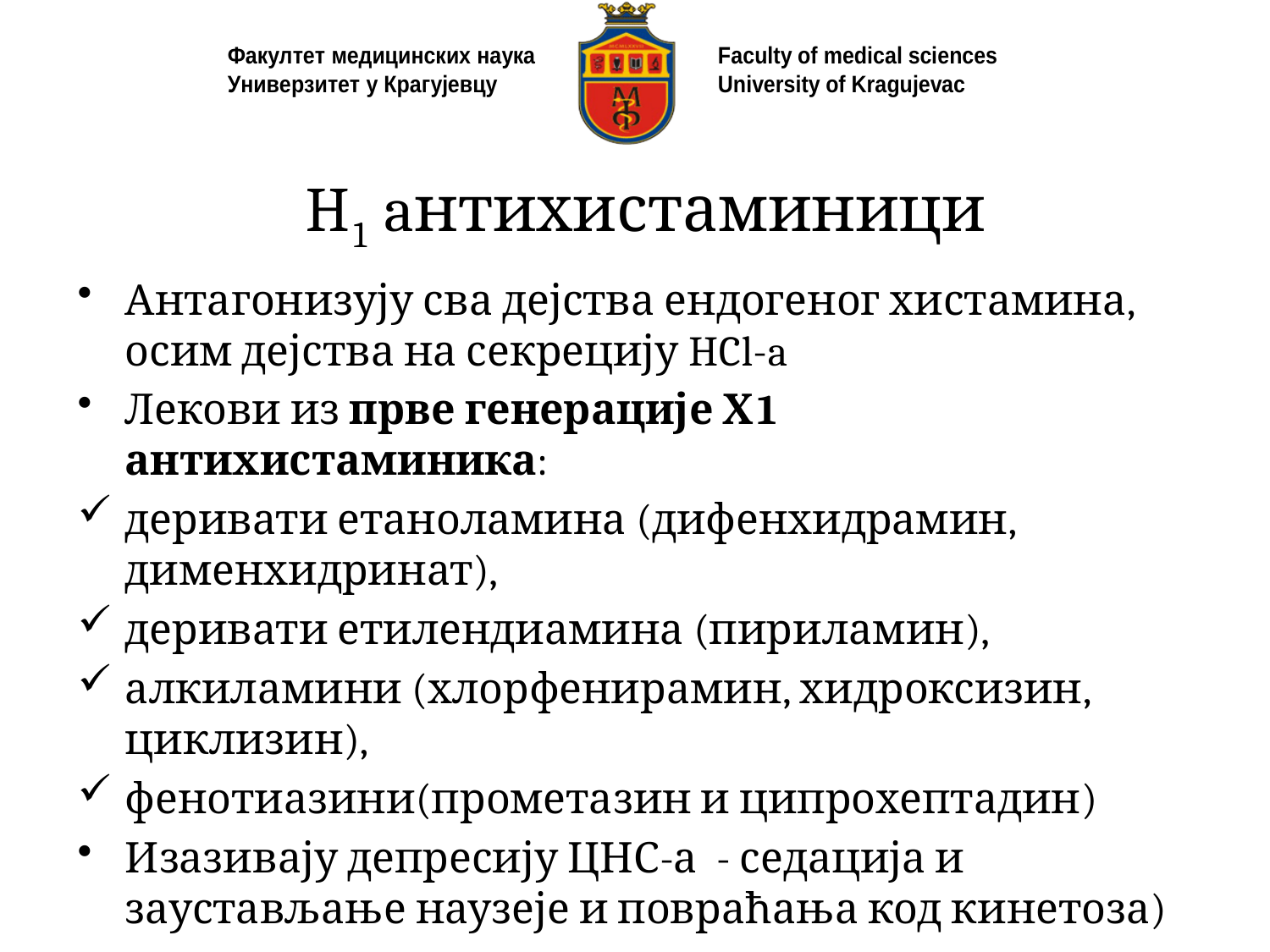

# H1 aнтихистаминици
Антагонизују сва дејства ендогеног хистамина, осим дејства на секрецију HCl-a
Лекови из прве генерације Х1 антихистаминика:
деривати етаноламина (дифенхидрамин, дименхидринат),
деривати етилендиамина (пириламин),
алкиламини (хлорфенирамин, хидроксизин, циклизин),
фенотиазини(прометазин и ципрохептадин)
Изазивају депресију ЦНС-а  - седација и заустављање наузеје и повраћања код кинетоза)